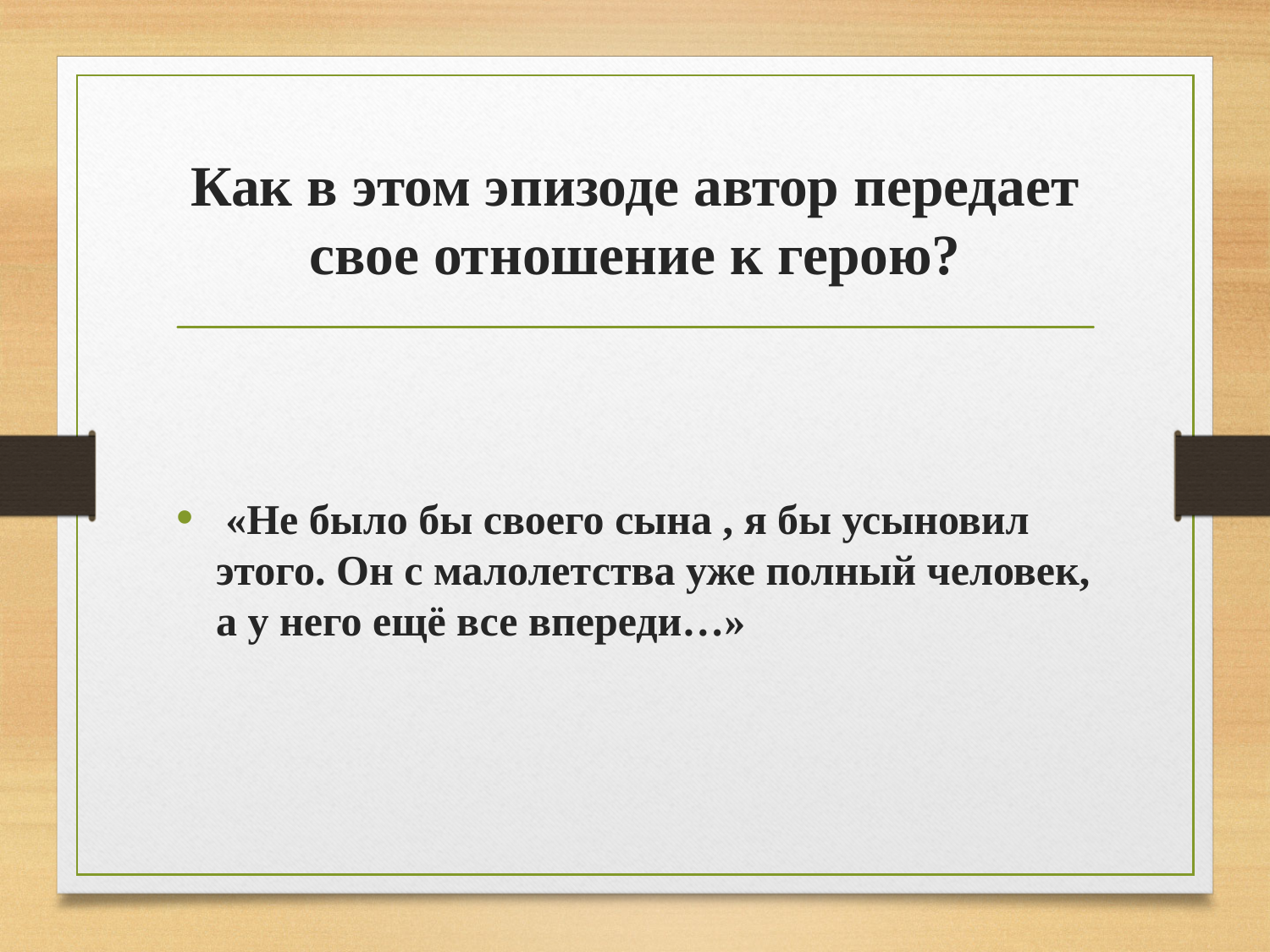

# Как в этом эпизоде автор передает свое отношение к герою?

 «Не было бы своего сына , я бы усыновил этого. Он с малолетства уже полный человек, а у него ещё все впереди…»